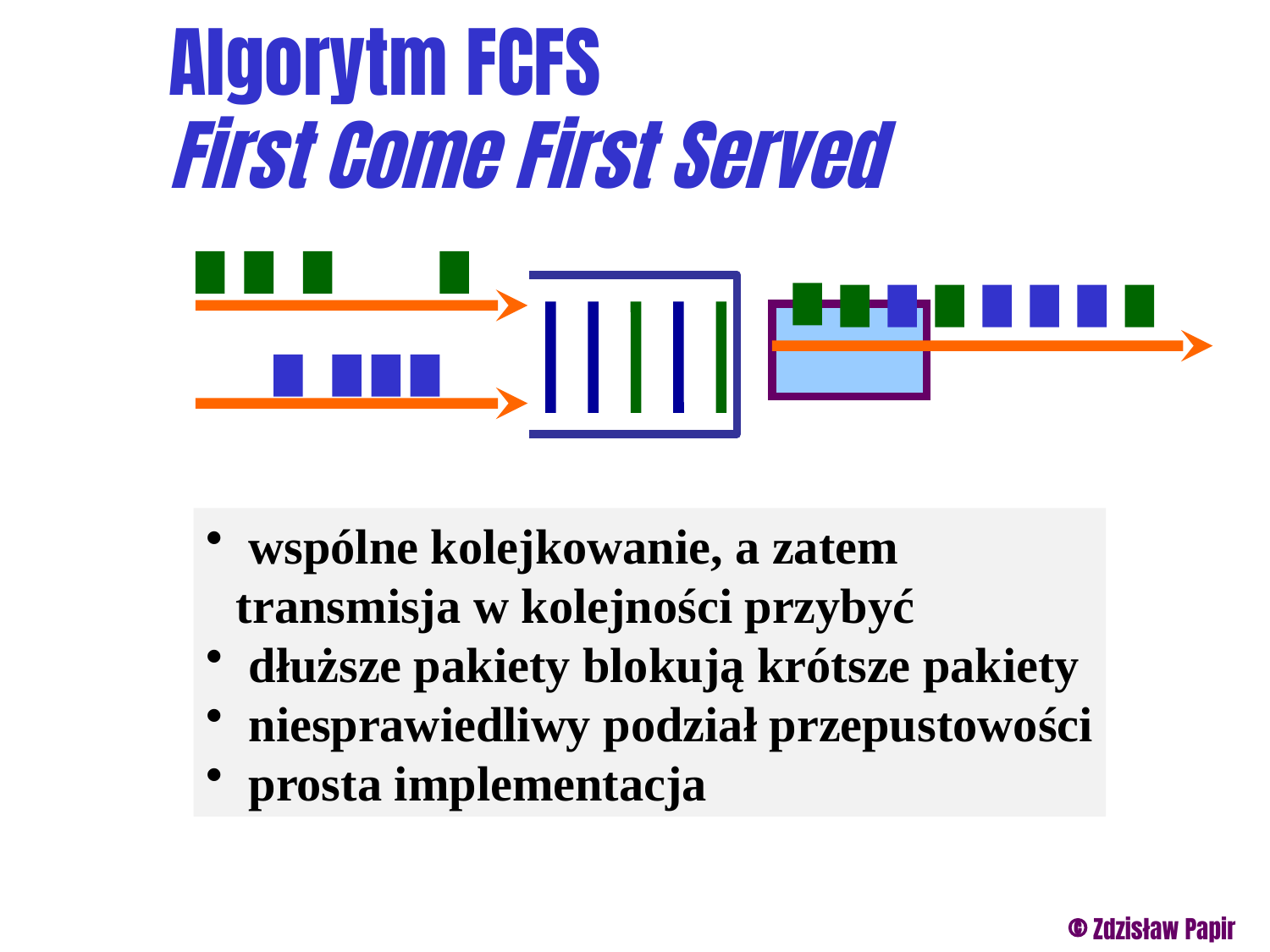

Algorytm FCFS
First Come First Served

 wspólne kolejkowanie, a zatem
transmisja w kolejności przybyć
 dłuższe pakiety blokują krótsze pakiety
 niesprawiedliwy podział przepustowości
 prosta implementacja
© Zdzisław Papir